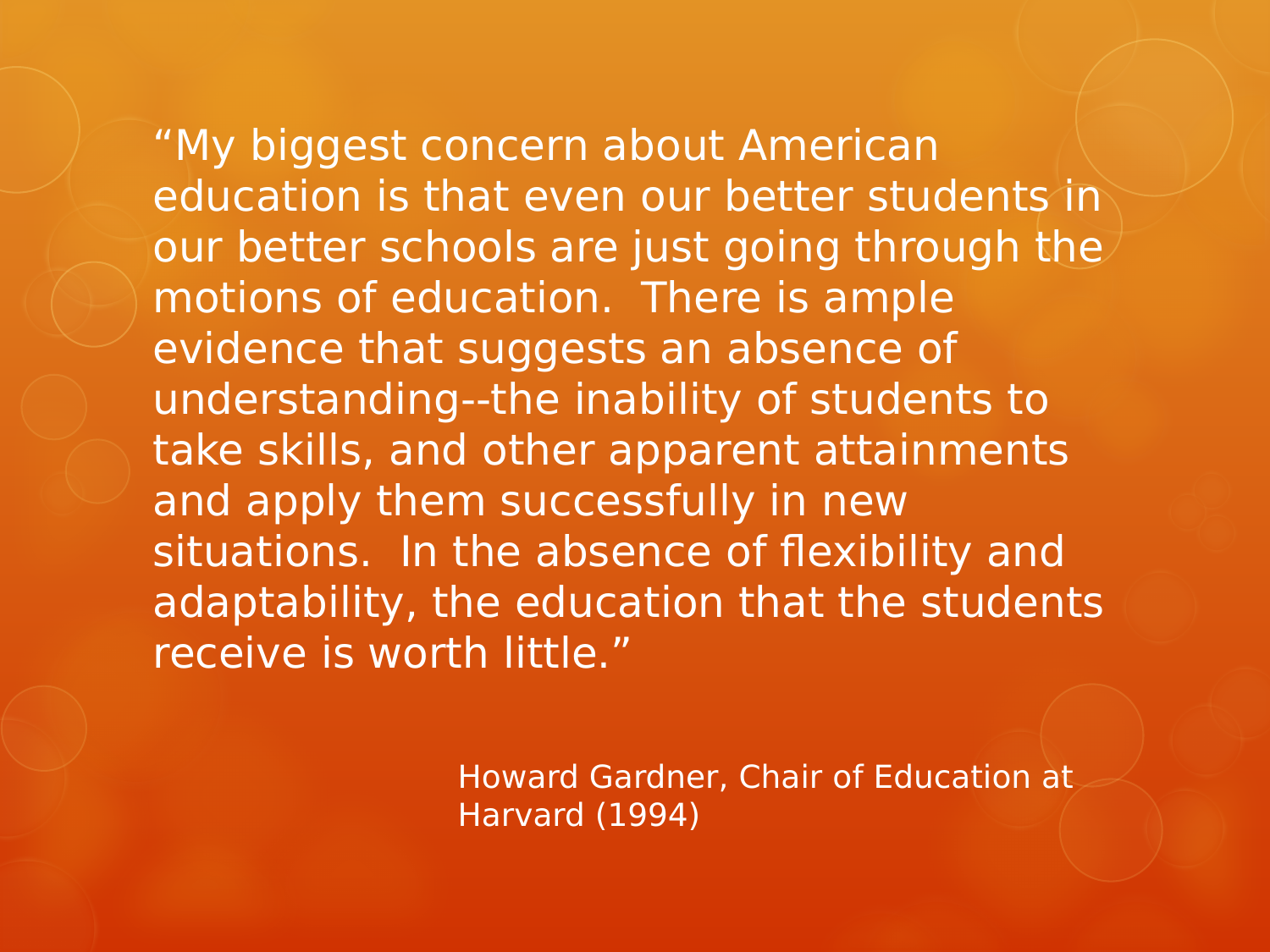

“My biggest concern about American education is that even our better students in our better schools are just going through the motions of education.  There is ample evidence that suggests an absence of understanding--the inability of students to take skills, and other apparent attainments and apply them successfully in new situations.  In the absence of flexibility and adaptability, the education that the students receive is worth little.”

                              Howard Gardner, Chair of Education at
                              Harvard (1994)